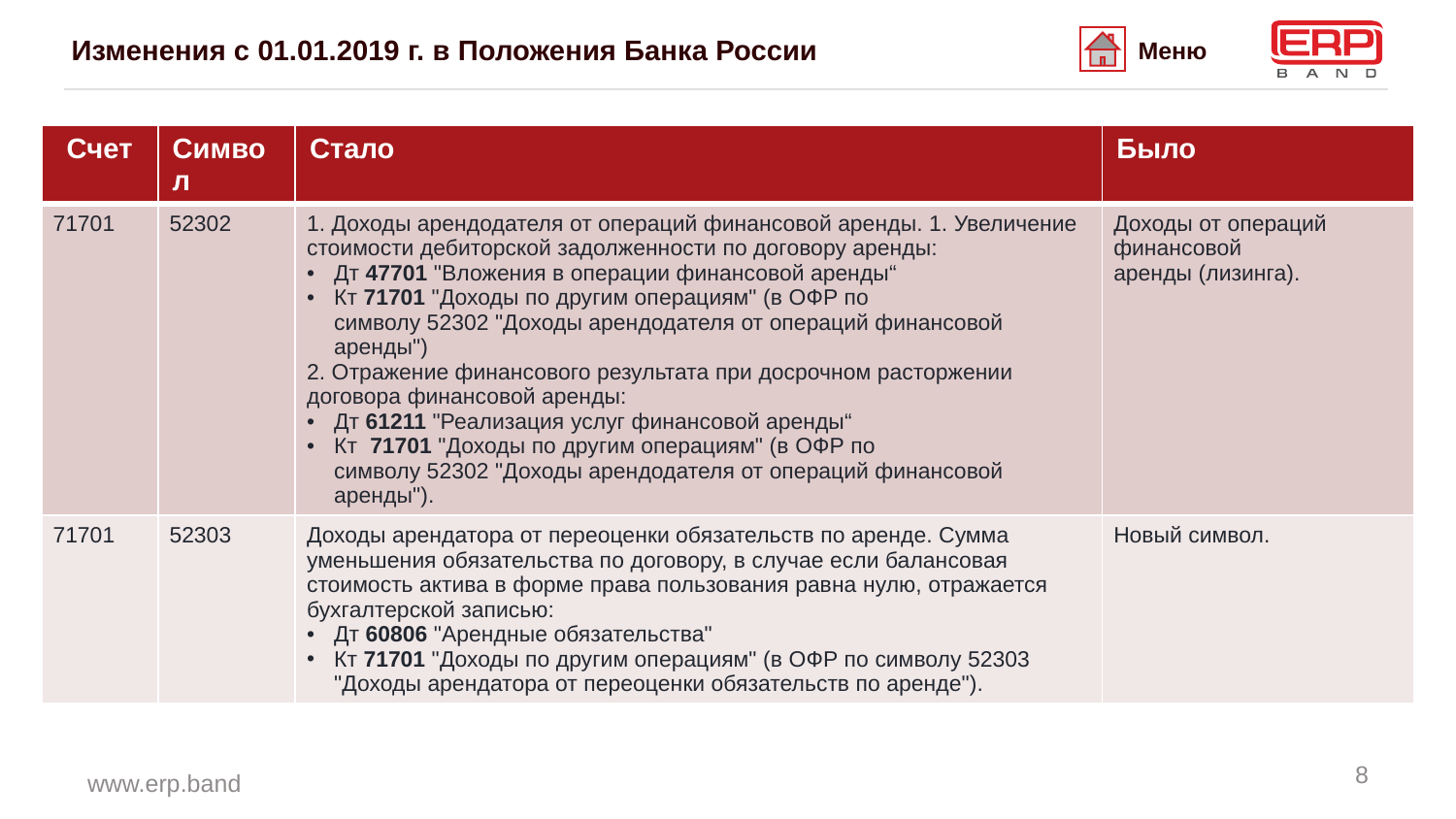

# Изменения с 01.01.2019 г. в Положения Банка России

Меню
| Счет | Символ | Стало | Было |
| --- | --- | --- | --- |
| 71701 | 52302 | 1. Доходы арендодателя от операций финансовой аренды. 1. Увеличение стоимости дебиторской задолженности по договору аренды: Дт 47701 "Вложения в операции финансовой аренды“ Кт 71701 "Доходы по другим операциям" (в ОФР по символу 52302 "Доходы арендодателя от операций финансовой аренды") 2. Отражение финансового результата при досрочном расторжении договора финансовой аренды: Дт 61211 "Реализация услуг финансовой аренды“ Кт  71701 "Доходы по другим операциям" (в ОФР по символу 52302 "Доходы арендодателя от операций финансовой аренды"). | Доходы от операций финансовой аренды (лизинга). |
| 71701 | 52303 | Доходы арендатора от переоценки обязательств по аренде. Сумма уменьшения обязательства по договору, в случае если балансовая стоимость актива в форме права пользования равна нулю, отражается бухгалтерской записью: Дт 60806 "Арендные обязательства" Кт 71701 "Доходы по другим операциям" (в ОФР по символу 52303 "Доходы арендатора от переоценки обязательств по аренде"). | Новый символ. |
8